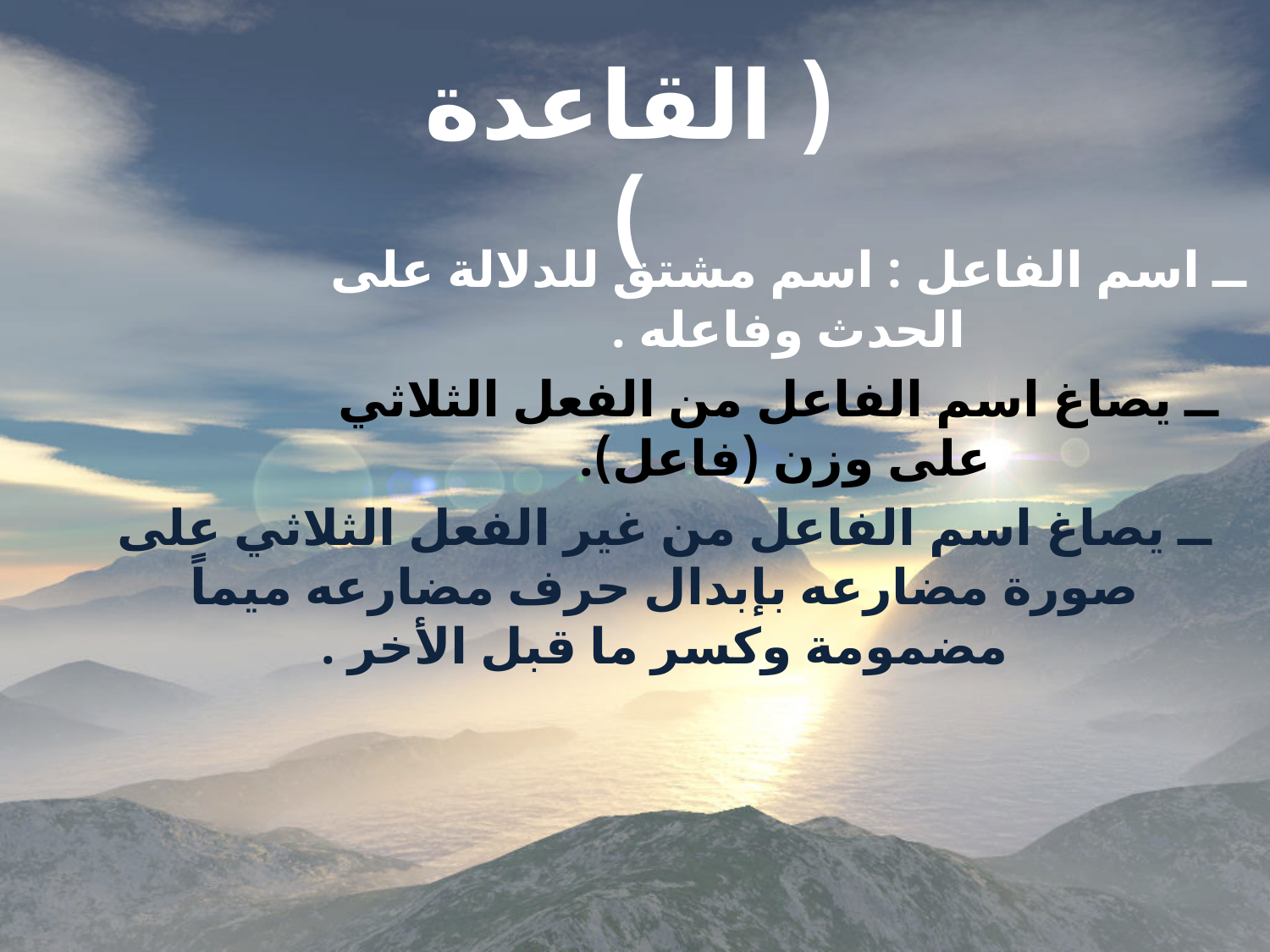

( القاعدة )
ــ اسم الفاعل : اسم مشتق للدلالة على الحدث وفاعله .
ــ يصاغ اسم الفاعل من الفعل الثلاثي على وزن (فاعل).
ــ يصاغ اسم الفاعل من غير الفعل الثلاثي على صورة مضارعه بإبدال حرف مضارعه ميماً مضمومة وكسر ما قبل الأخر .